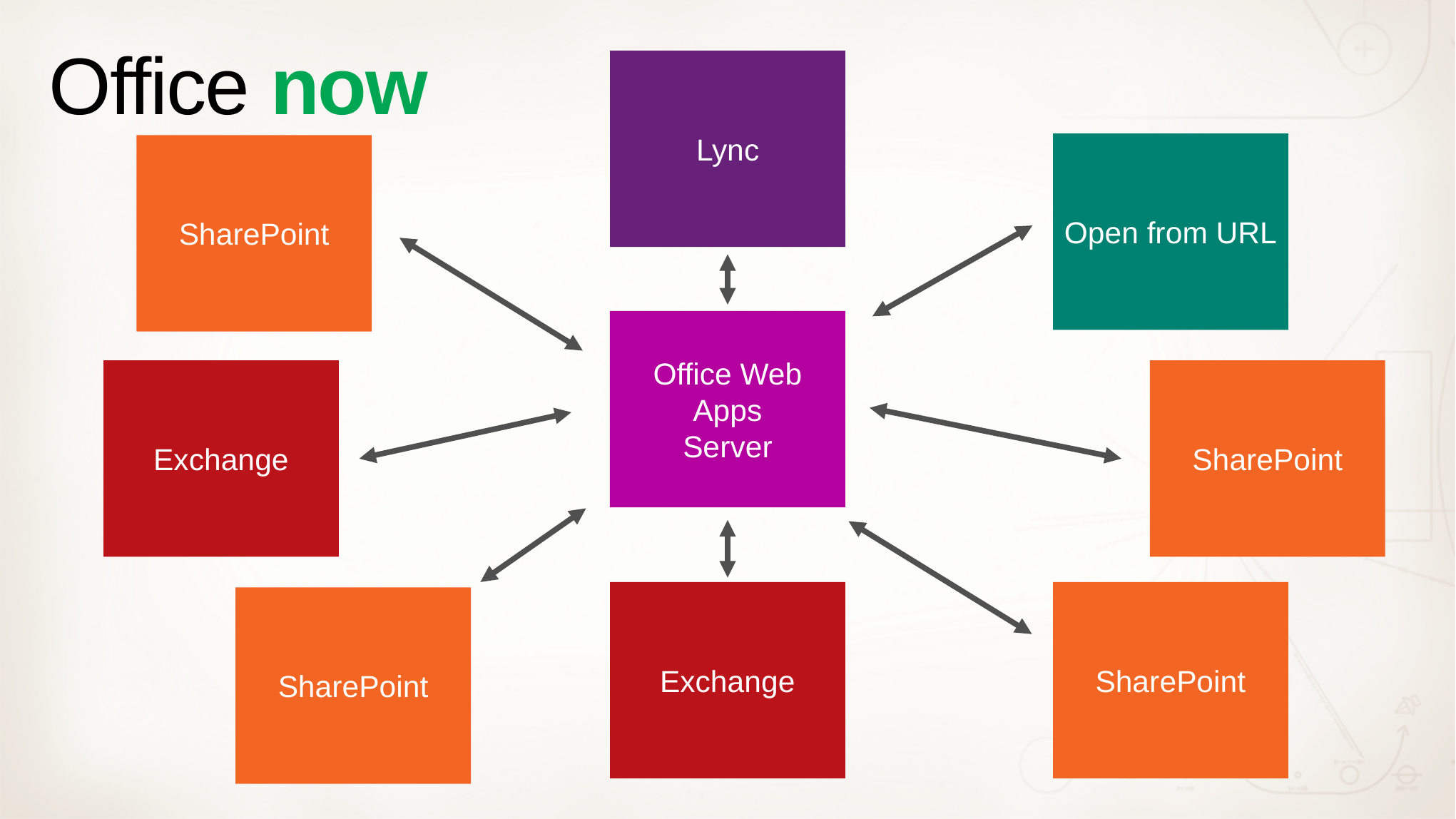

# Office now
Lync
Open from URL
SharePoint
Office Web Apps
Server
Exchange
SharePoint
Exchange
SharePoint
SharePoint